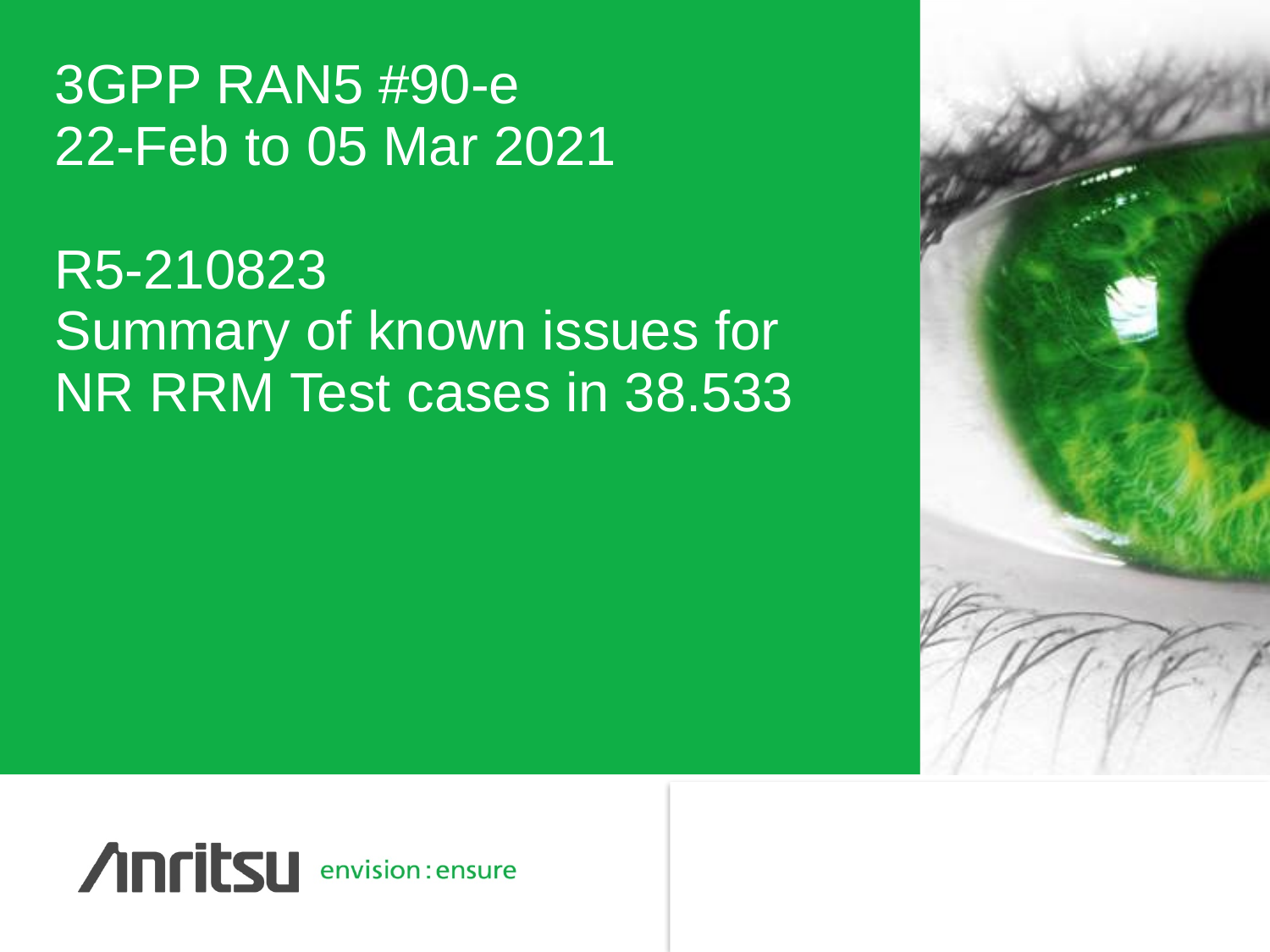

# 3GPP RAN5 #90-e 22-Feb to 05 Mar 2021 R5-210823 Summary of known issues for NR RRM Test cases in 38.533